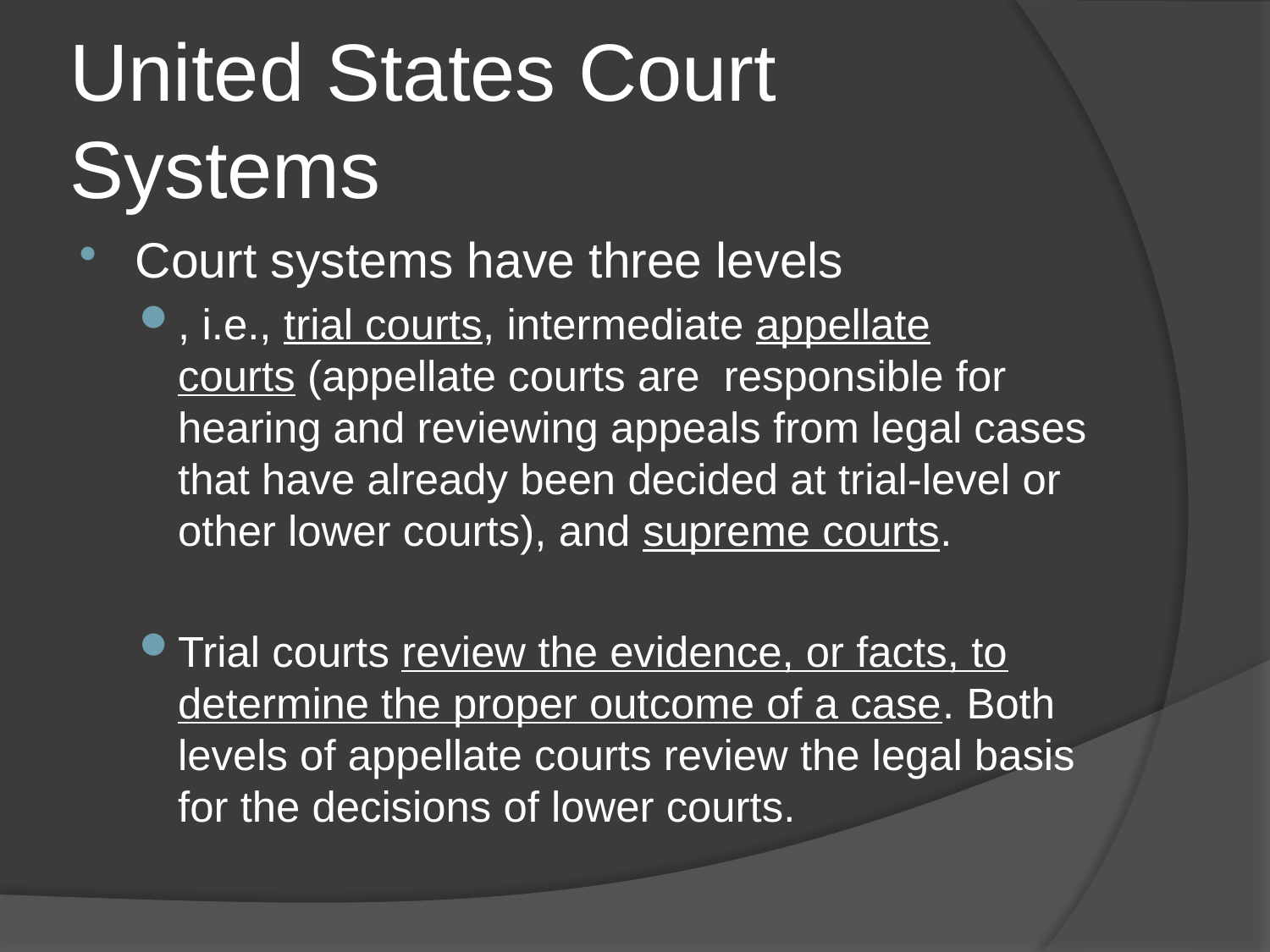

# United States Court Systems
Court systems have three levels
, i.e., trial courts, intermediate appellate courts (appellate courts are  responsible for hearing and reviewing appeals from legal cases that have already been decided at trial-level or other lower courts), and supreme courts.

Trial courts review the evidence, or facts, to determine the proper outcome of a case. Both levels of appellate courts review the legal basis for the decisions of lower courts.